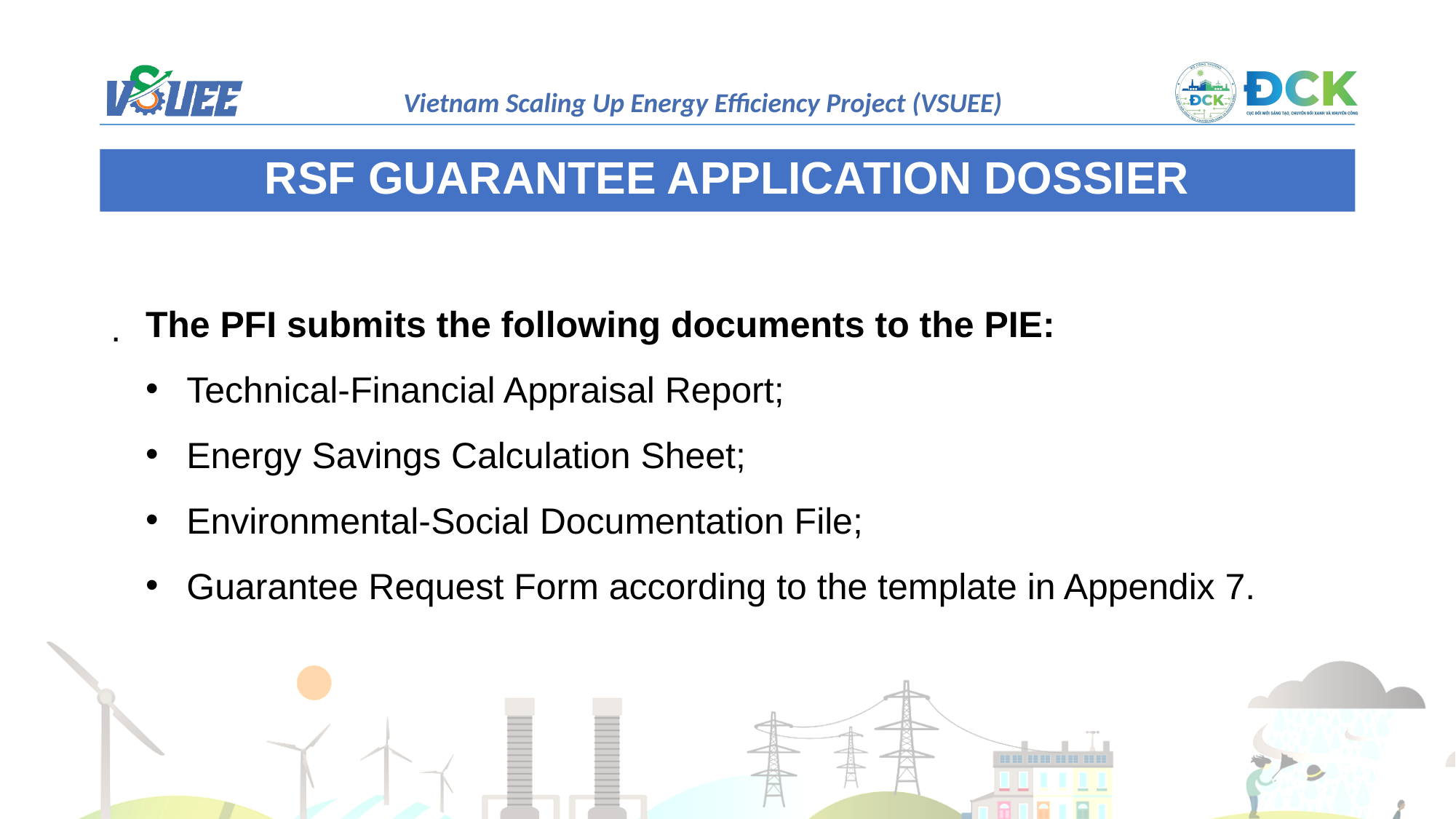

RSF GUARANTEE APPLICATION DOSSIER
The PFI submits the following documents to the PIE:
Technical-Financial Appraisal Report;
Energy Savings Calculation Sheet;
Environmental-Social Documentation File;
Guarantee Request Form according to the template in Appendix 7.
.